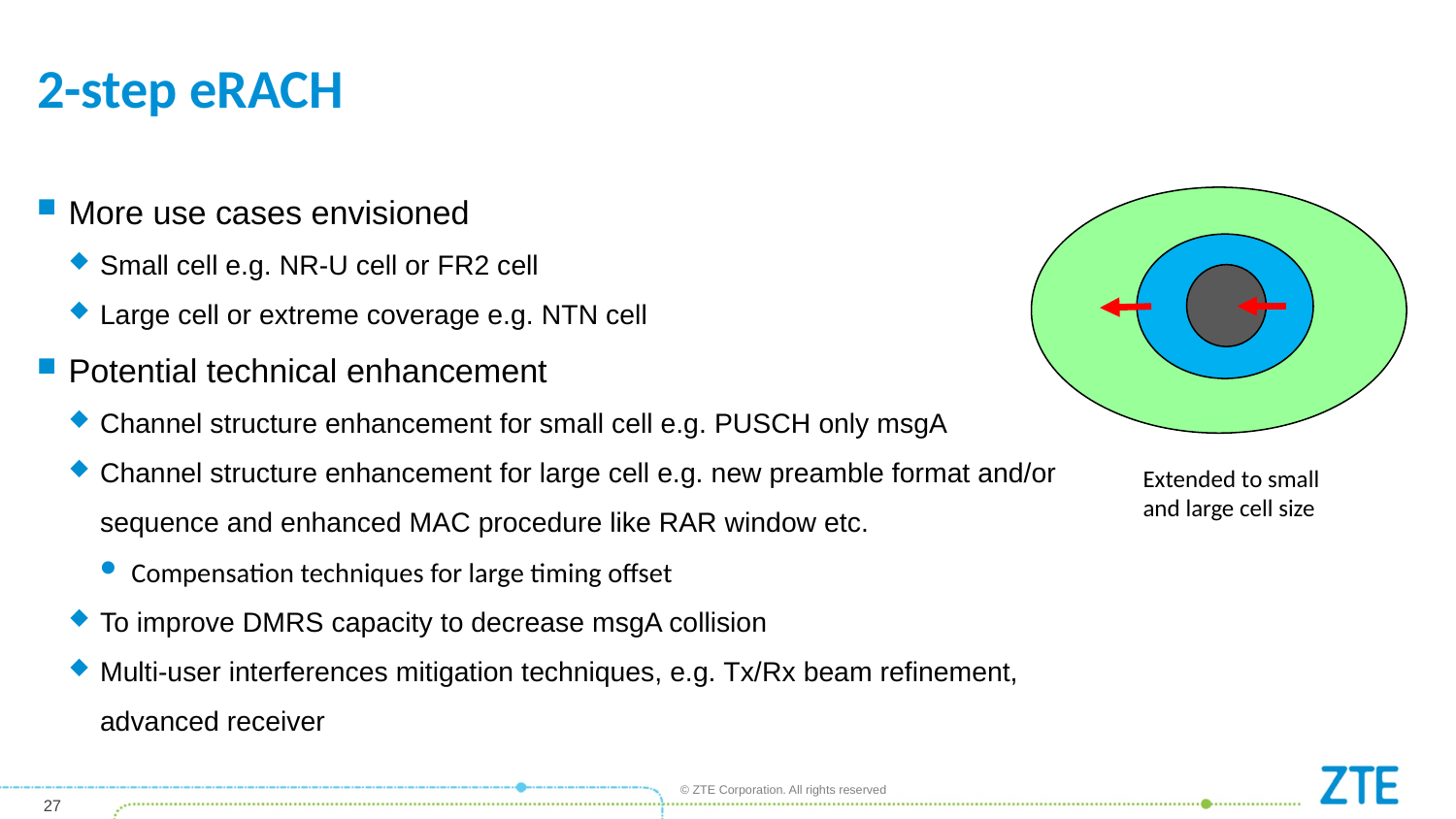

# 2-step eRACH
More use cases envisioned
Small cell e.g. NR-U cell or FR2 cell
Large cell or extreme coverage e.g. NTN cell
Potential technical enhancement
Channel structure enhancement for small cell e.g. PUSCH only msgA
Channel structure enhancement for large cell e.g. new preamble format and/or sequence and enhanced MAC procedure like RAR window etc.
Compensation techniques for large timing offset
To improve DMRS capacity to decrease msgA collision
Multi-user interferences mitigation techniques, e.g. Tx/Rx beam refinement, advanced receiver

Extended to small and large cell size